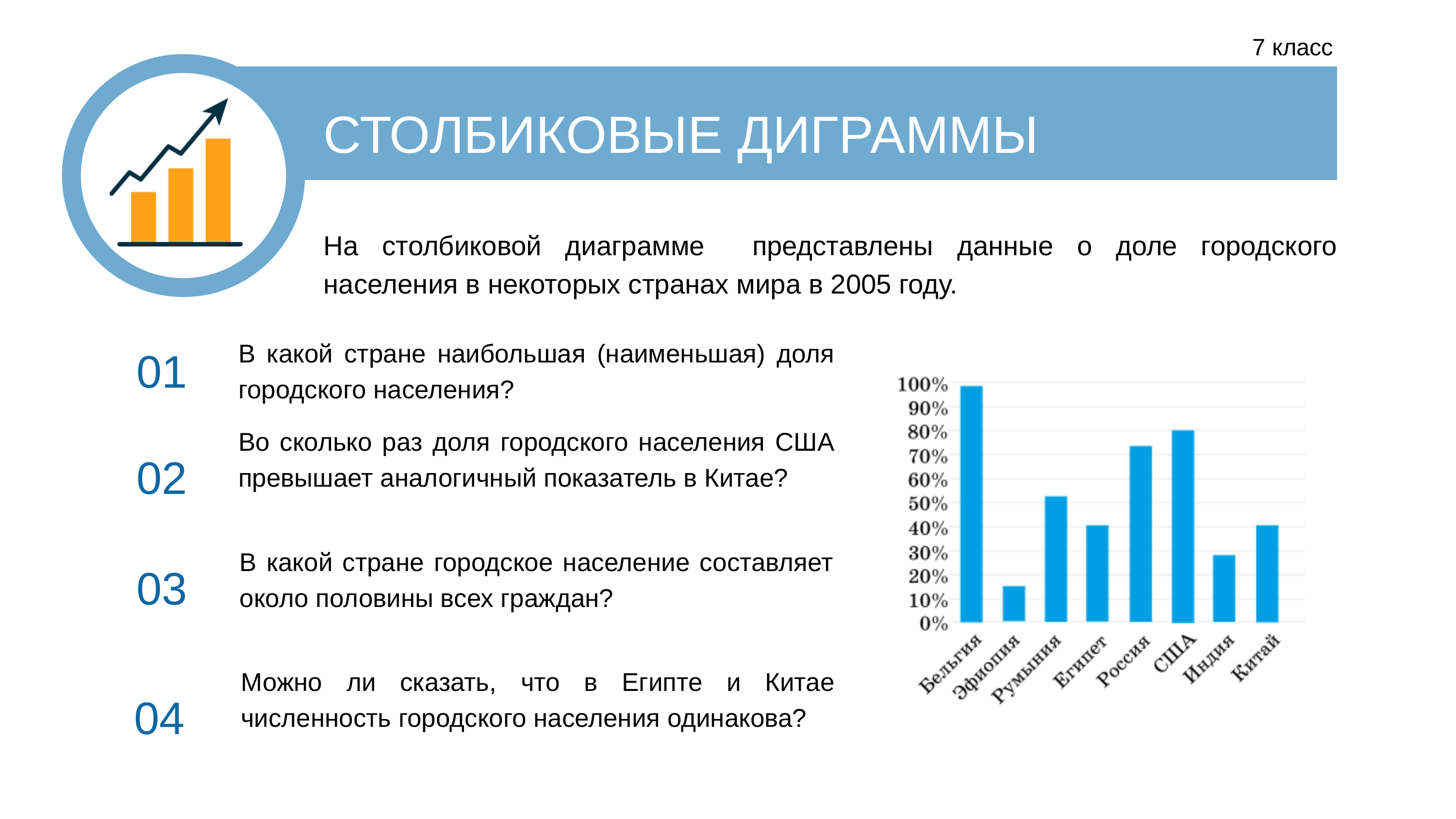

7 класс

СТОЛБИКОВЫЕ ДИГРАММЫ

На столбиковой диаграмме  представлены данные о доле городского населения в некоторых странах мира в 2005 году.
В какой стране наибольшая (наименьшая) доля городского населения?
01

Во сколько раз доля городского населения США превышает аналогичный показатель в Китае?
02
В какой стране городское население составляет около половины всех граждан?
03
Можно ли сказать, что в Египте и Китае численность городского населения одинакова?
04